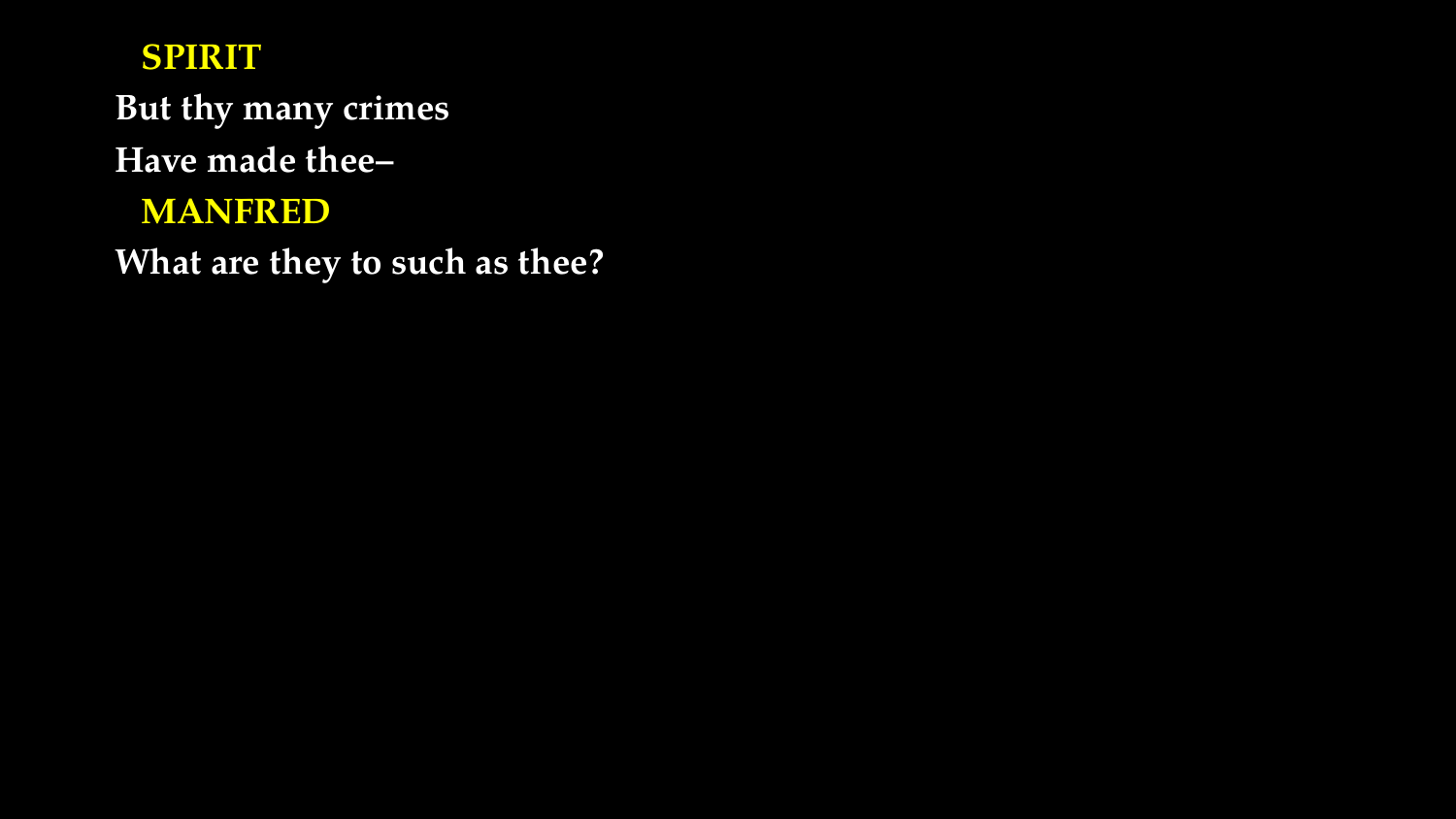

# SPIRIT But thy many crimes Have made thee– Manfred What are they to such as thee?